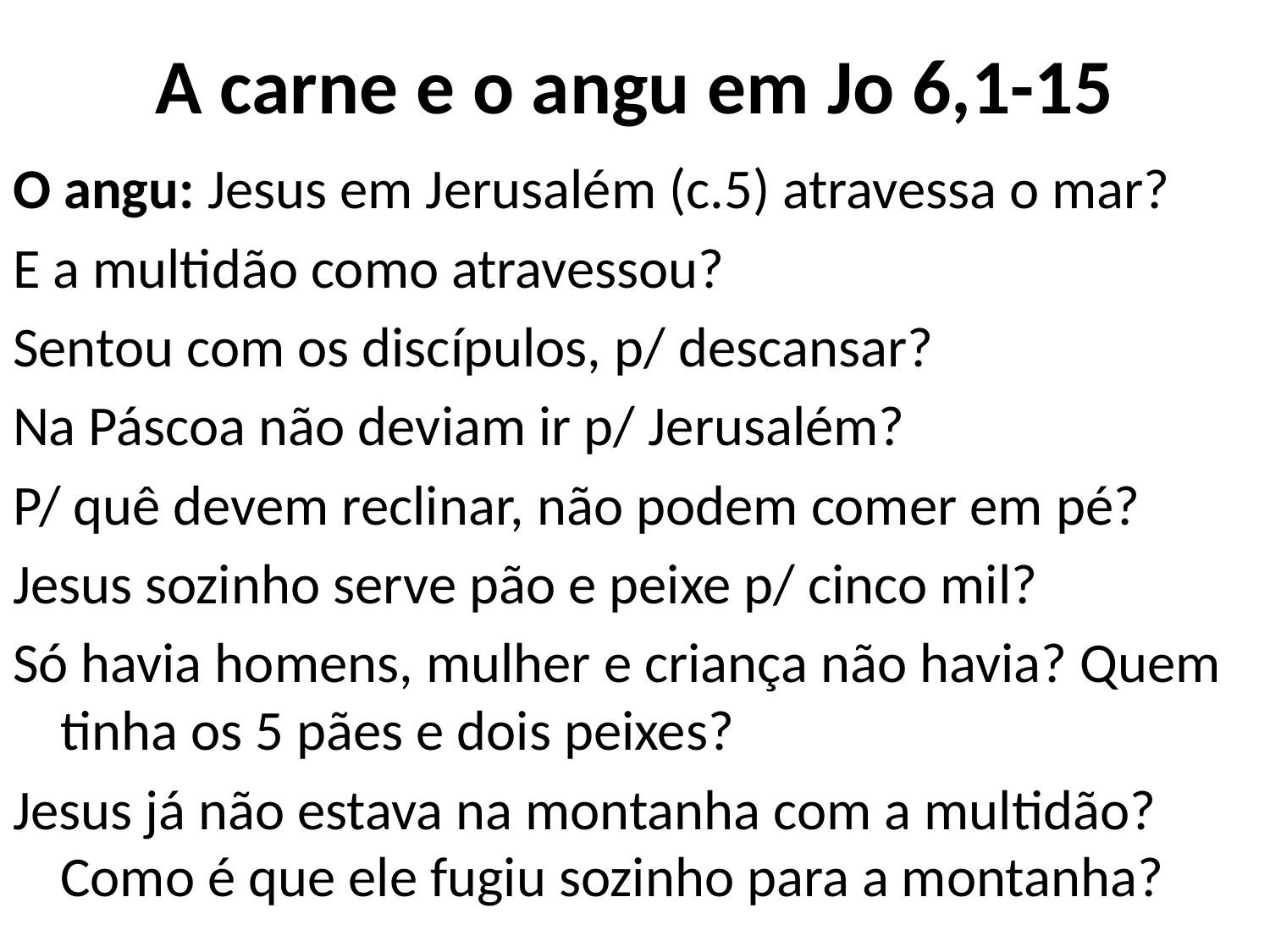

# A carne e o angu em Jo 6,1-15
O angu: Jesus em Jerusalém (c.5) atravessa o mar?
E a multidão como atravessou?
Sentou com os discípulos, p/ descansar?
Na Páscoa não deviam ir p/ Jerusalém?
P/ quê devem reclinar, não podem comer em pé?
Jesus sozinho serve pão e peixe p/ cinco mil?
Só havia homens, mulher e criança não havia? Quem tinha os 5 pães e dois peixes?
Jesus já não estava na montanha com a multidão? Como é que ele fugiu sozinho para a montanha?